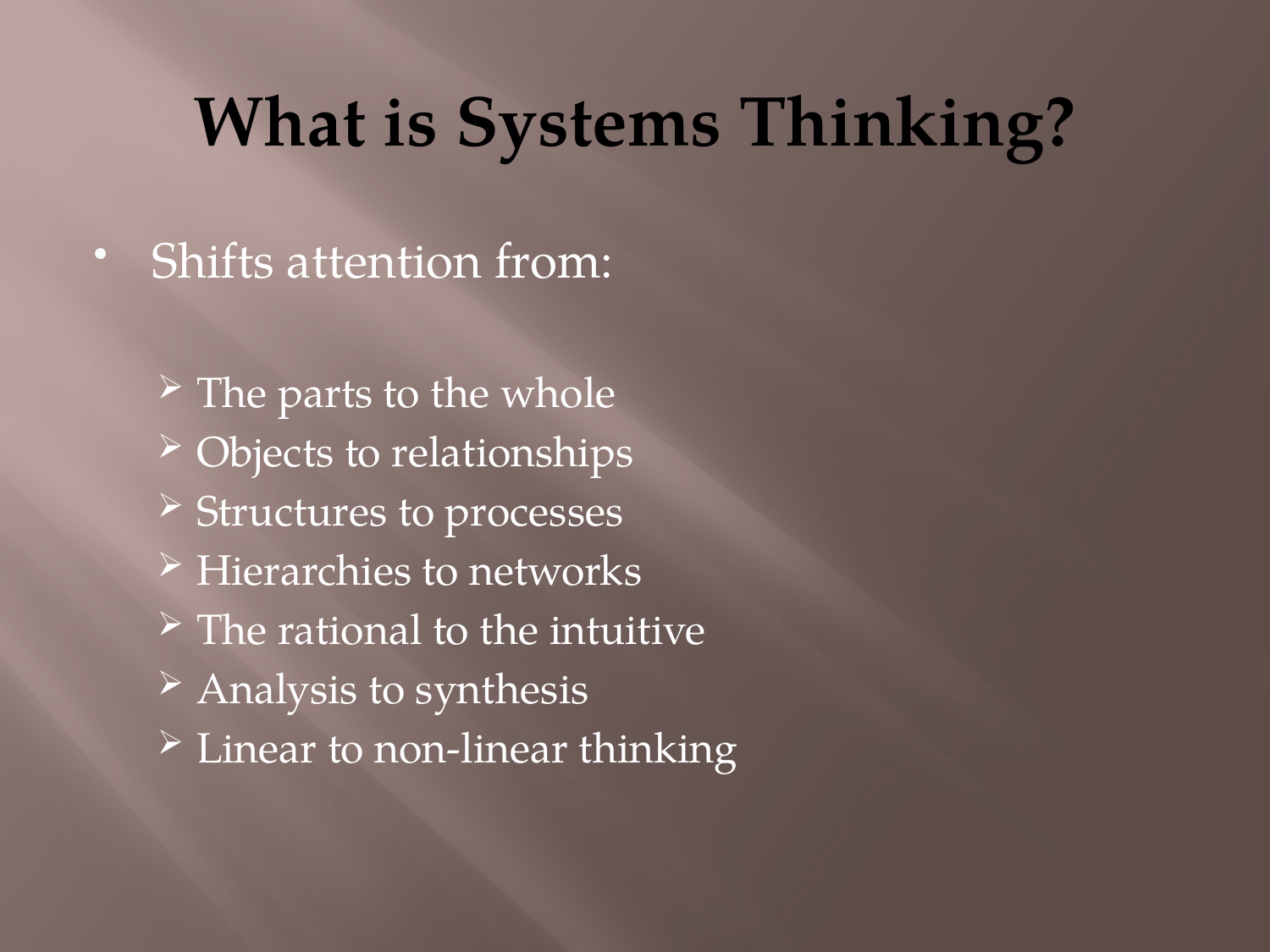

# What is Systems Thinking?
Shifts attention from:

The parts to the whole
Objects to relationships
Structures to processes
Hierarchies to networks
The rational to the intuitive
Analysis to synthesis
Linear to non-linear thinking